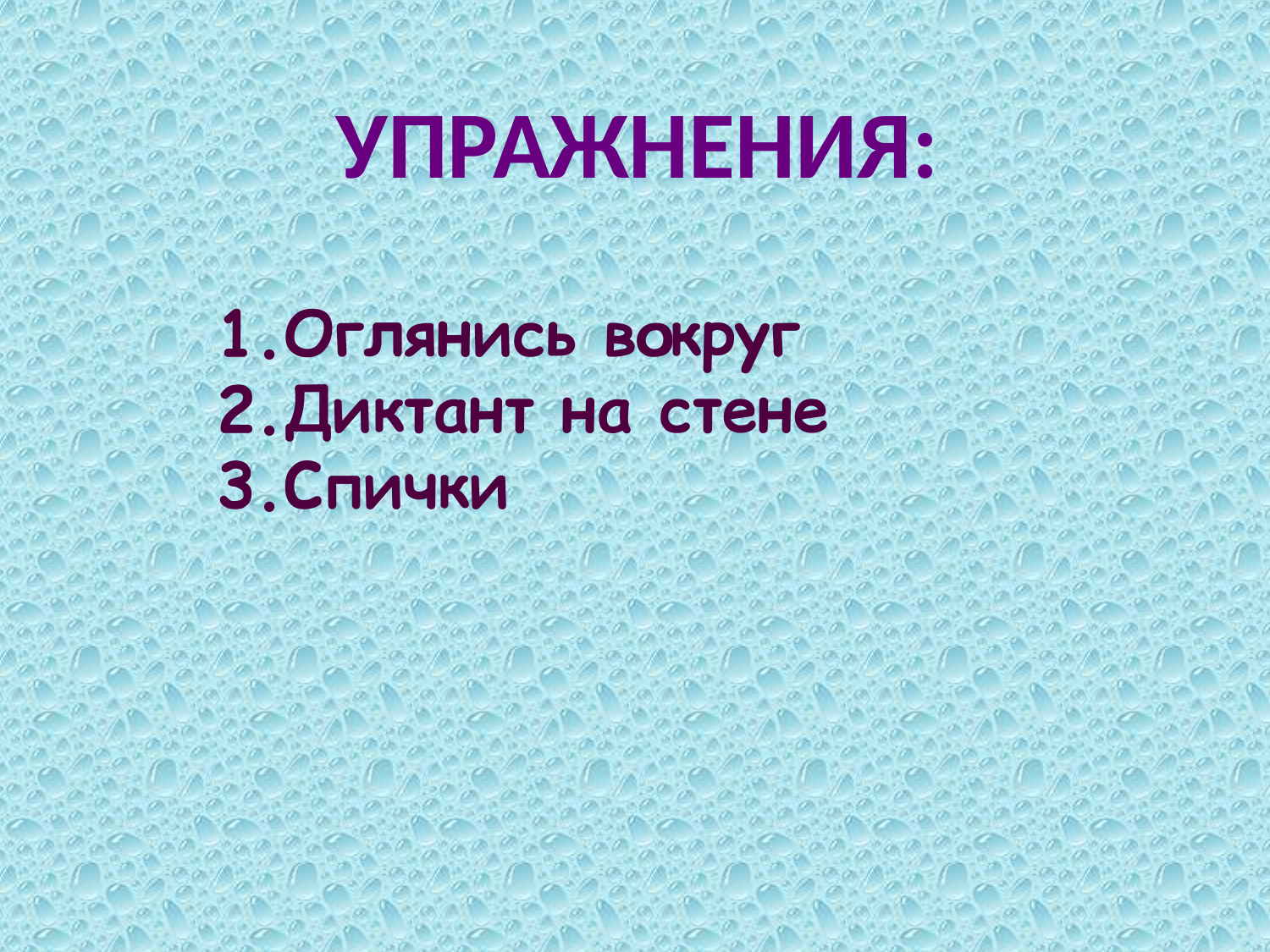

упражнения:
Оглянись вокруг
Диктант на стене
Спички